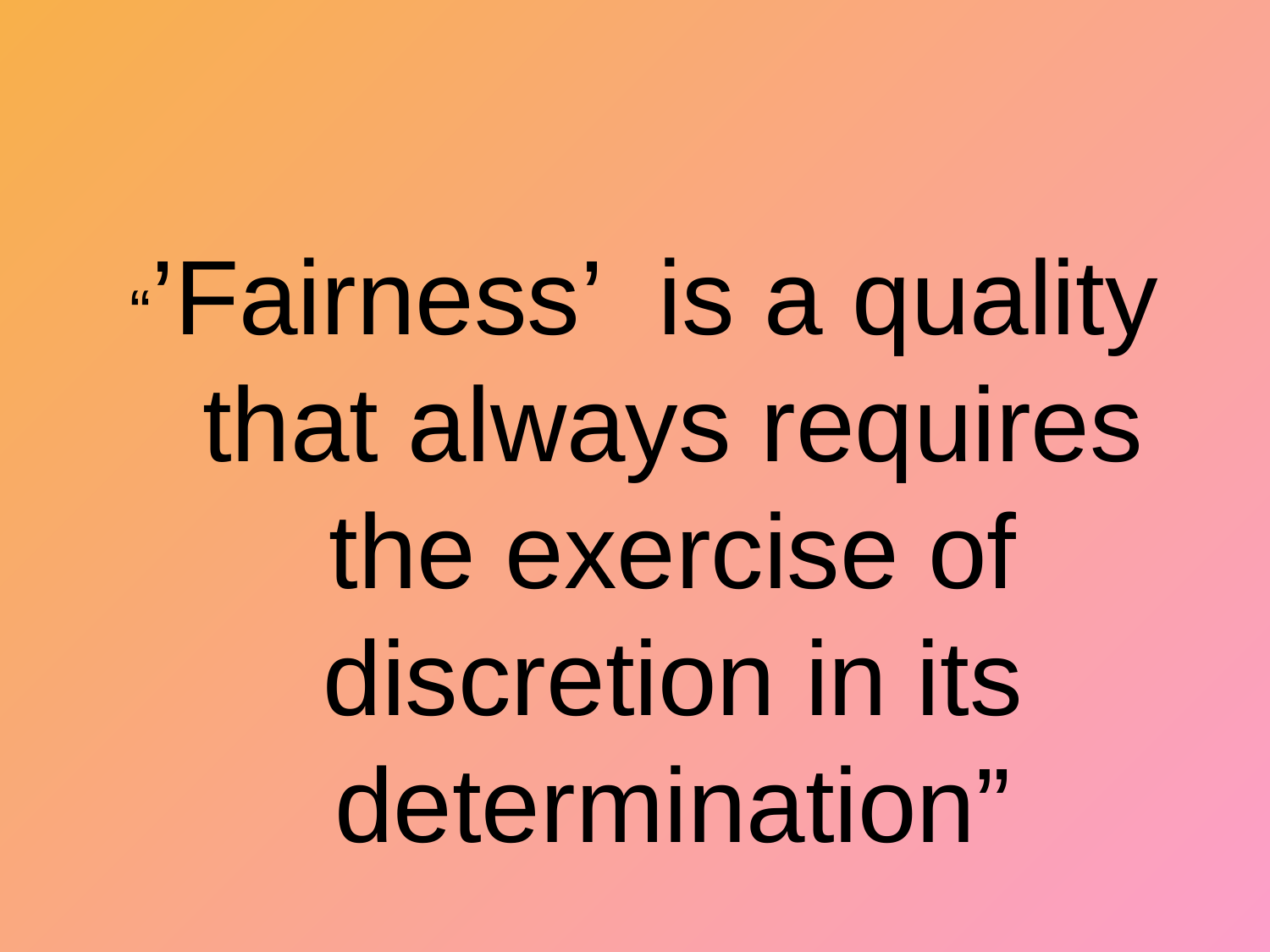

#
“’Fairness’  is a quality that always requires the exercise of discretion in its determination”